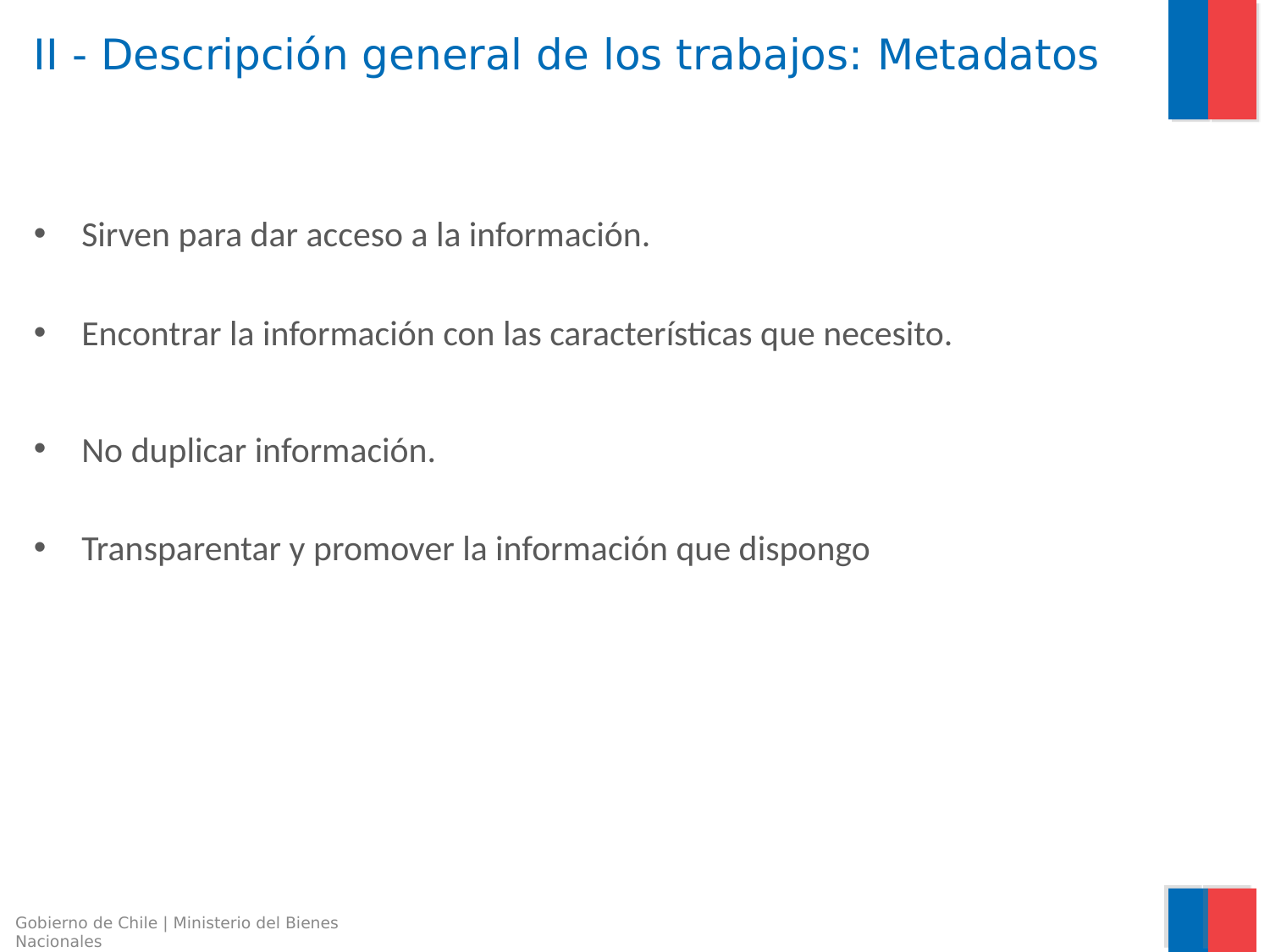

# II - Descripción general de los trabajos: Metadatos
Sirven para dar acceso a la información.

Encontrar la información con las características que necesito.

No duplicar información.

Transparentar y promover la información que dispongo

Gobierno de Chile | Ministerio del Bienes Nacionales